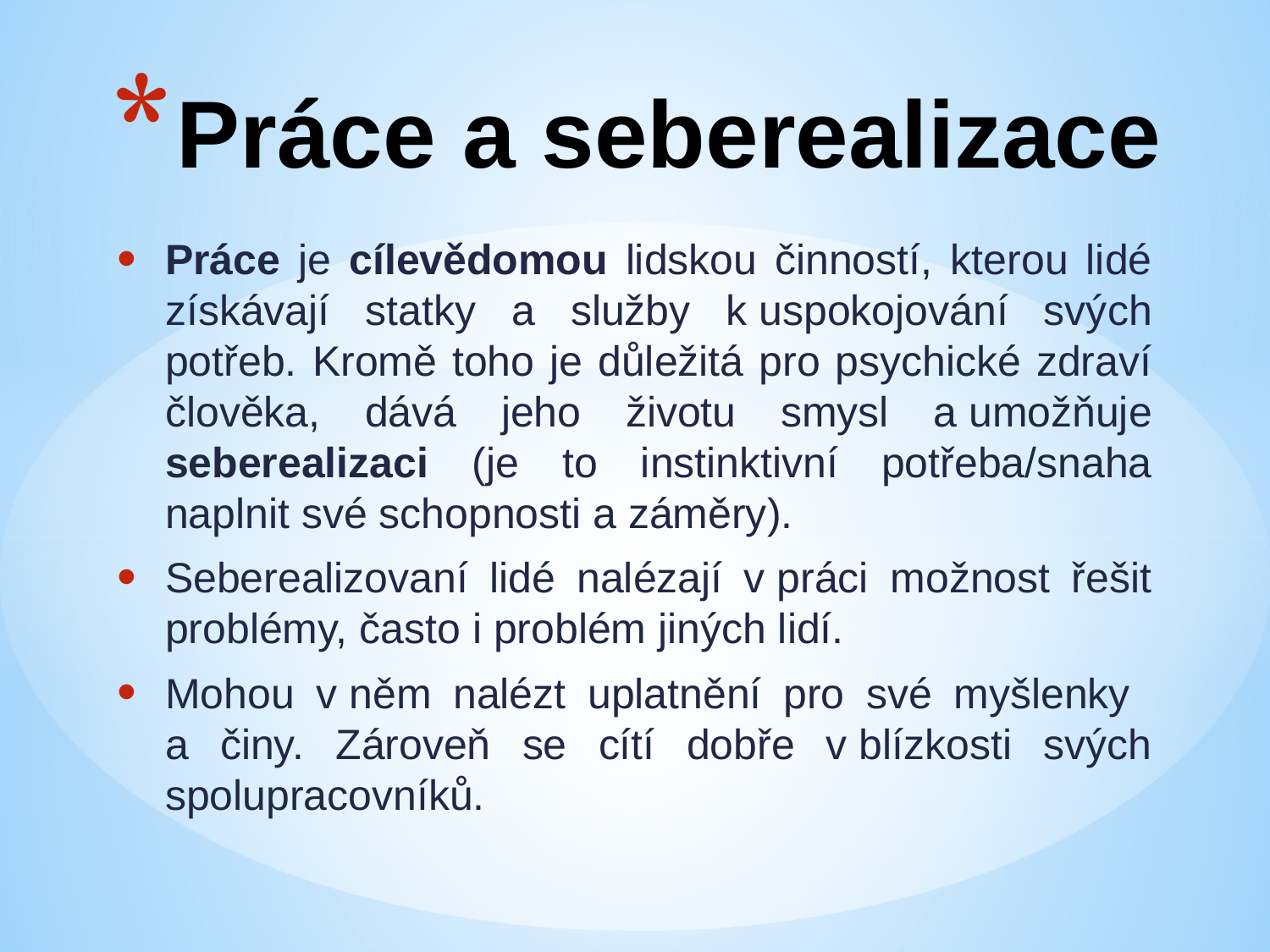

# Práce a seberealizace
Práce je cílevědomou lidskou činností, kterou lidé získávají statky a služby k uspokojování svých potřeb. Kromě toho je důležitá pro psychické zdraví člověka, dává jeho životu smysl a umožňuje seberealizaci (je to instinktivní potřeba/snaha naplnit své schopnosti a záměry).
Seberealizovaní lidé nalézají v práci možnost řešit problémy, často i problém jiných lidí.
Mohou v něm nalézt uplatnění pro své myšlenky
a činy. Zároveň se cítí dobře v blízkosti svých spolupracovníků.